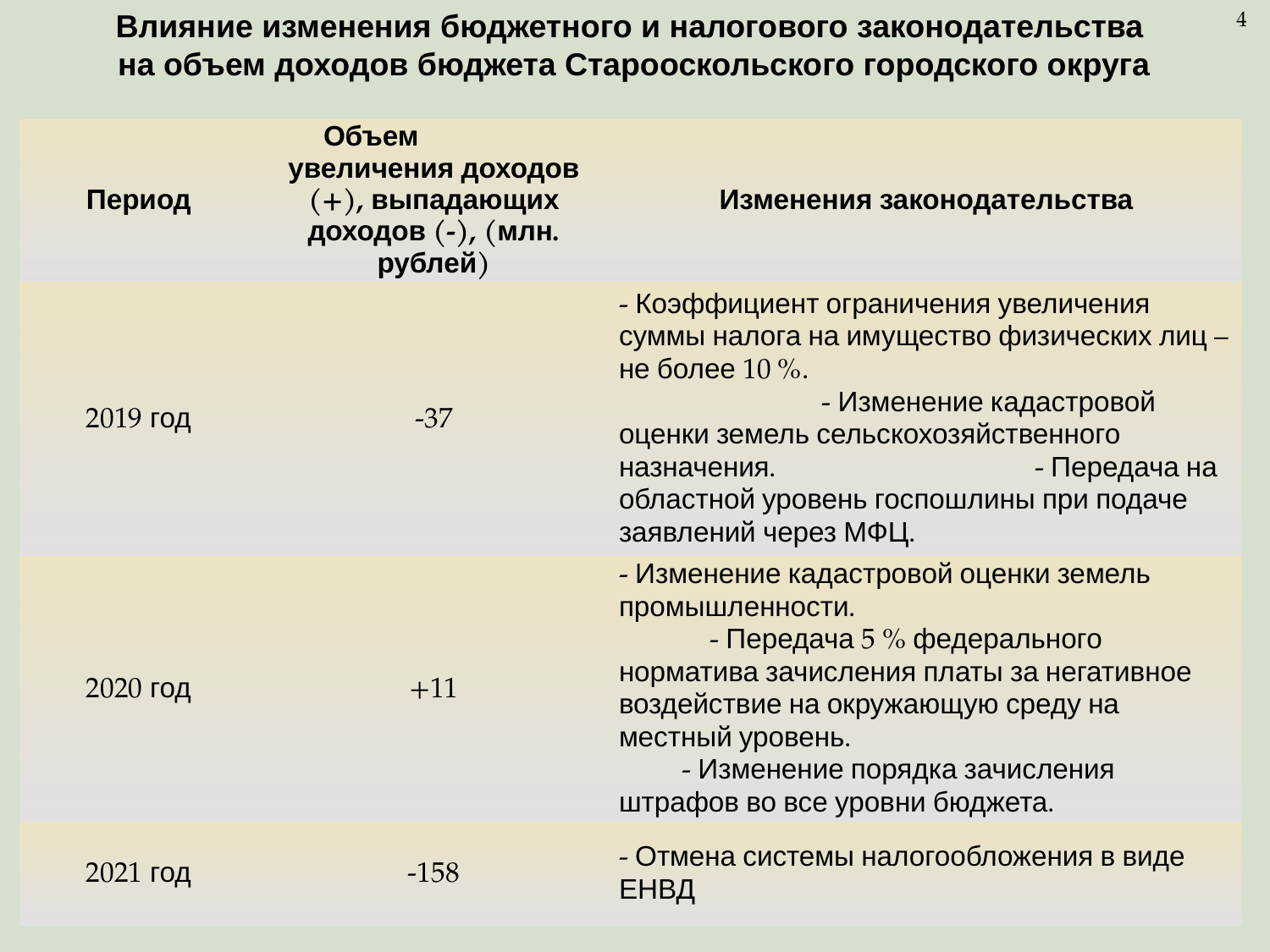

4
# Влияние изменения бюджетного и налогового законодательства на объем доходов бюджета Старооскольского городского округа
| Период | Объем увеличения доходов (+), выпадающих доходов (-), (млн. рублей) | Изменения законодательства |
| --- | --- | --- |
| 2019 год | -37 | - Коэффициент ограничения увеличения суммы налога на имущество физических лиц – не более 10 %. - Изменение кадастровой оценки земель сельскохозяйственного назначения. - Передача на областной уровень госпошлины при подаче заявлений через МФЦ. |
| 2020 год | +11 | - Изменение кадастровой оценки земель промышленности. - Передача 5 % федерального норматива зачисления платы за негативное воздействие на окружающую среду на местный уровень. - Изменение порядка зачисления штрафов во все уровни бюджета. |
| 2021 год | -158 | - Отмена системы налогообложения в виде ЕНВД |
Слайд 2